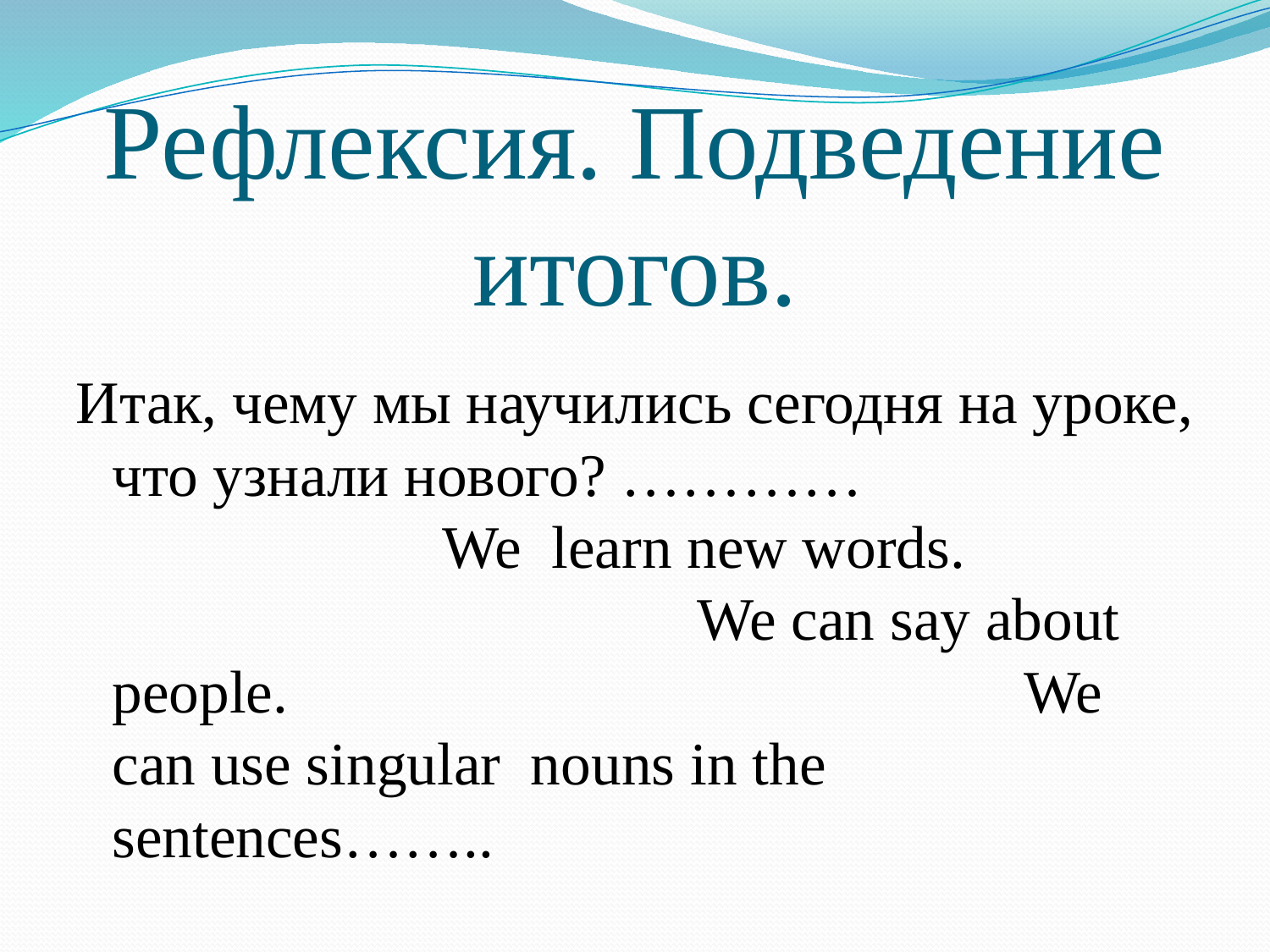

# Рефлексия. Подведение итогов.
Итак, чему мы научились сегодня на уроке, что узнали нового? …………                                             We  learn new words.                                                       We can say about people.                                                 We can use singular  nouns in the sentences……..